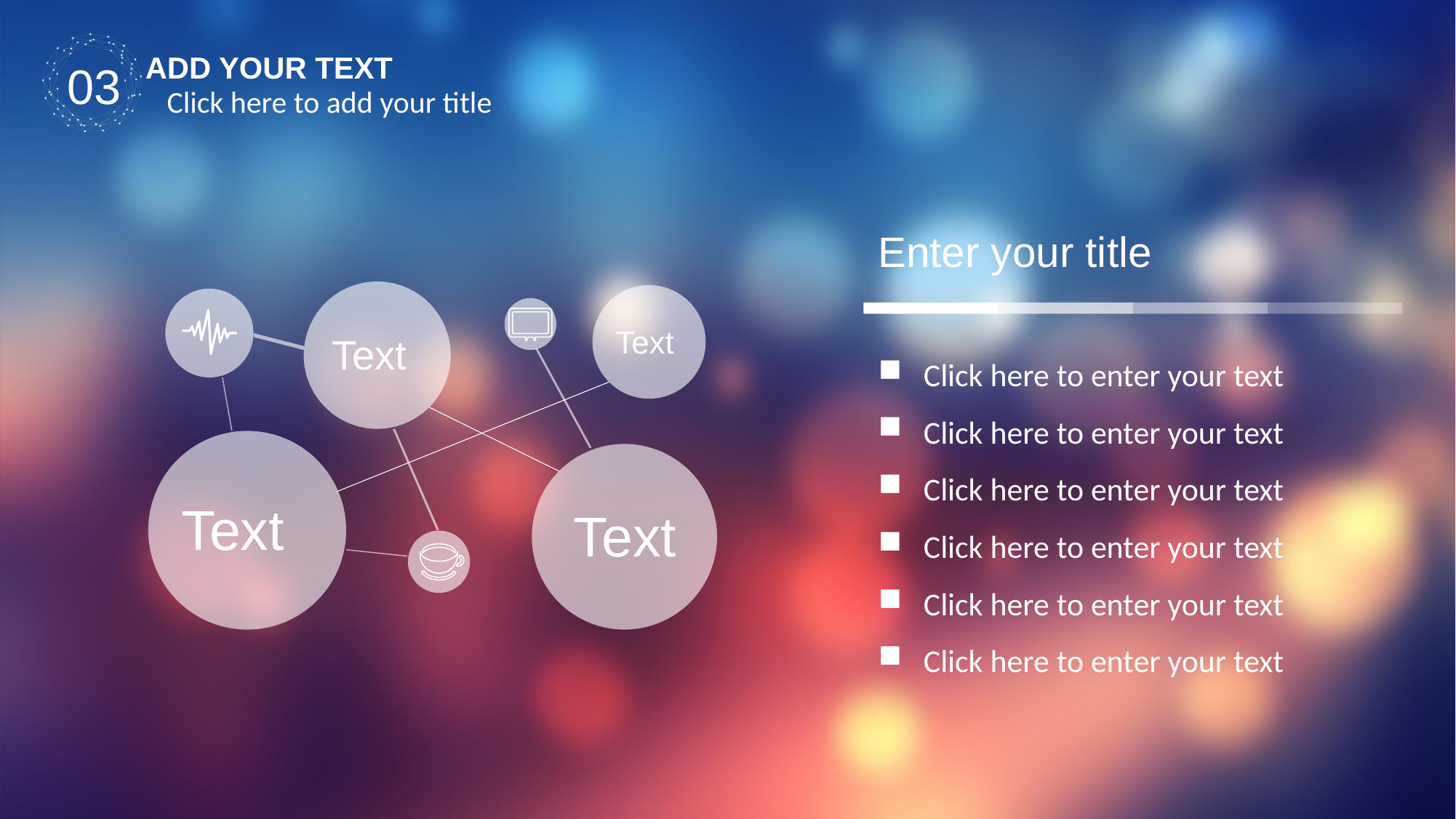

ADD YOUR TEXT
03
Click here to add your title
Enter your title

Text

Text

Click here to enter your text
Click here to enter your text
Click here to enter your text
Click here to enter your text
Click here to enter your text
Click here to enter your text

Text

Text